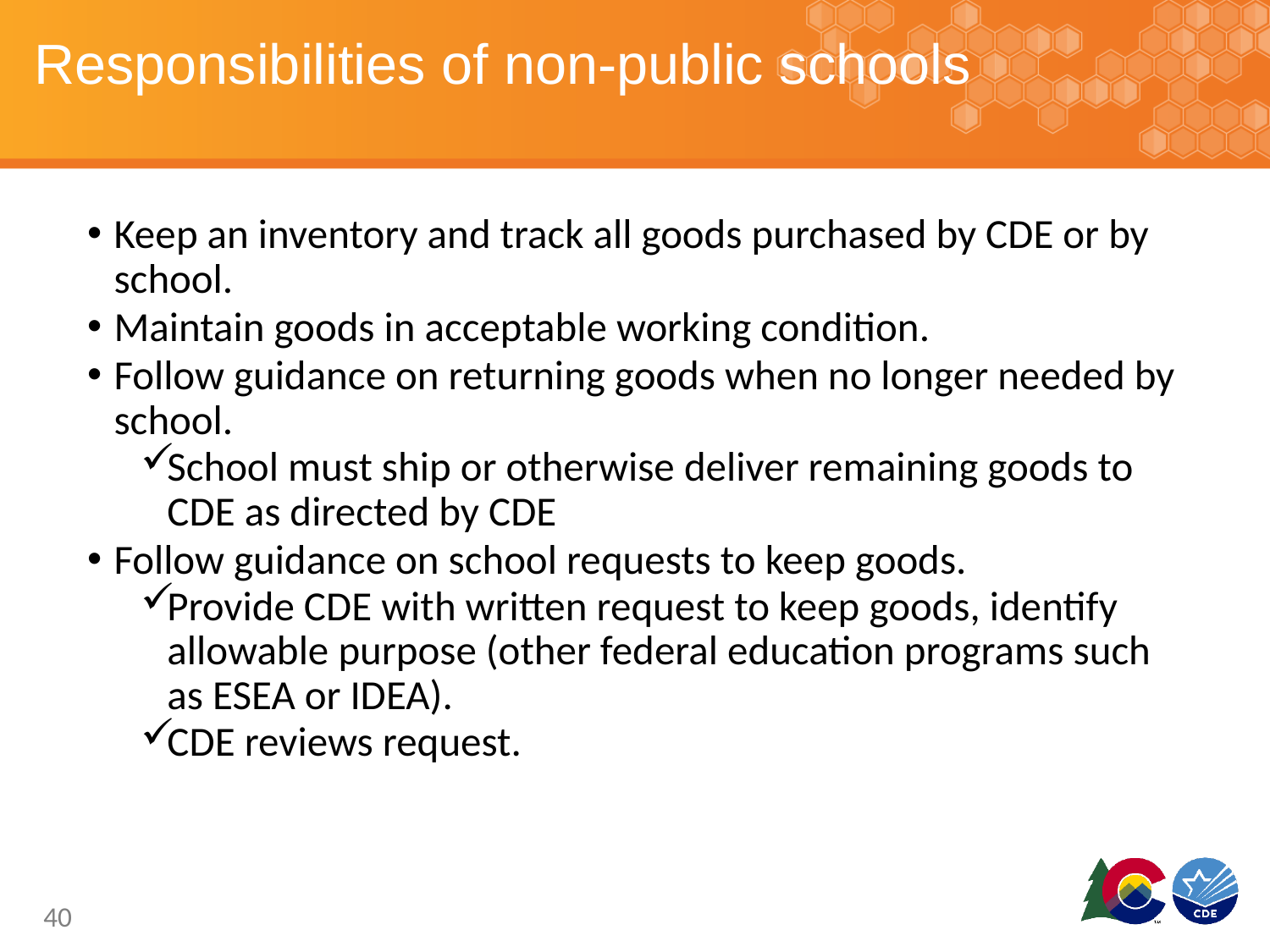

# Responsibilities of non-public schools
Keep an inventory and track all goods purchased by CDE or by school.
Maintain goods in acceptable working condition.
Follow guidance on returning goods when no longer needed by school.
School must ship or otherwise deliver remaining goods to CDE as directed by CDE
Follow guidance on school requests to keep goods.
Provide CDE with written request to keep goods, identify allowable purpose (other federal education programs such as ESEA or IDEA).
CDE reviews request.

40